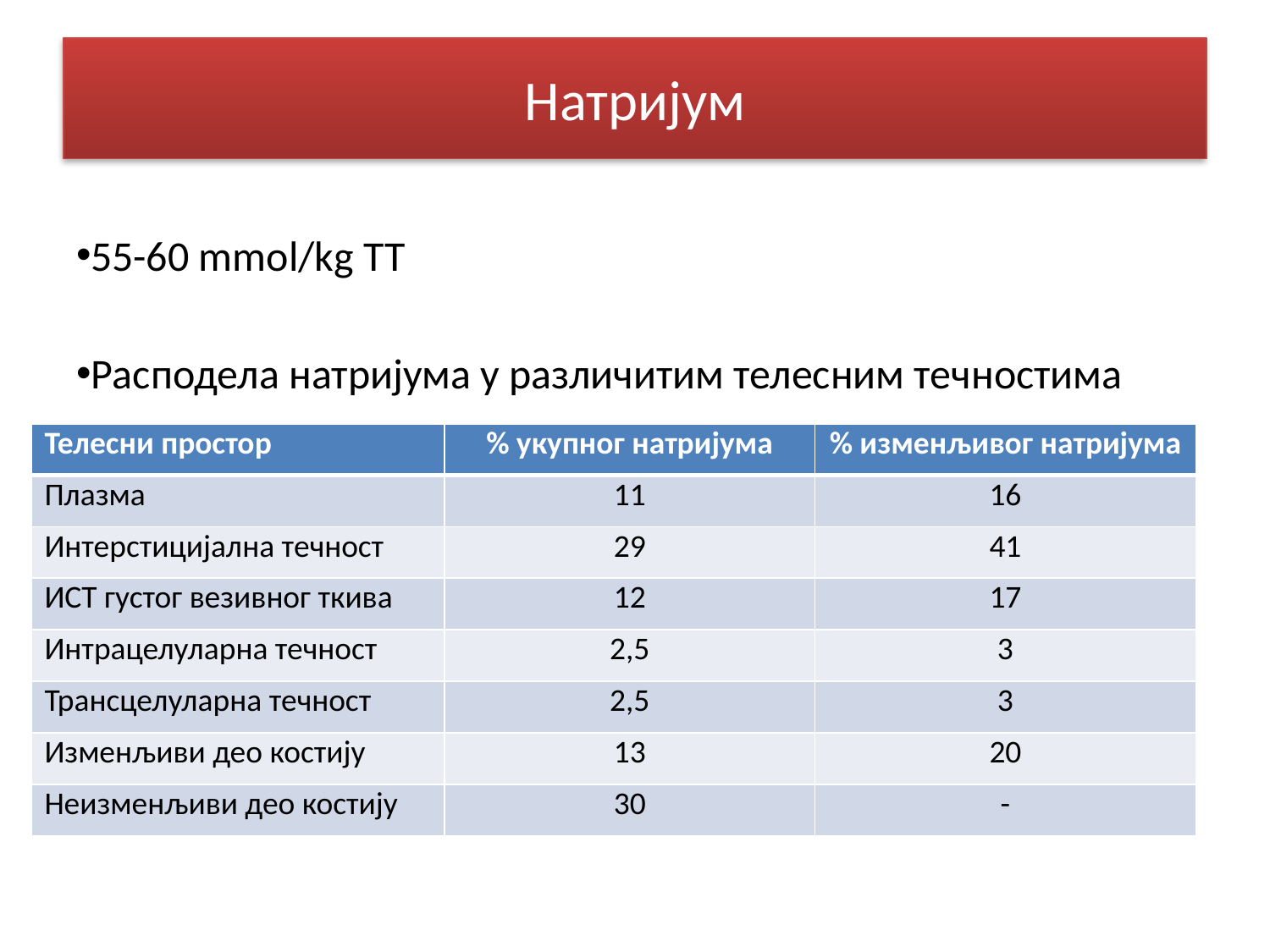

# Натријум
55-60 mmol/kg TT

Расподела натријума у различитим телесним течностима
| Телесни простор | % укупног натријума | % изменљивог натријума |
| --- | --- | --- |
| Плазма | 11 | 16 |
| Интерстицијална течност | 29 | 41 |
| ИСТ густог везивног ткива | 12 | 17 |
| Интрацелуларна течност | 2,5 | 3 |
| Трансцелуларна течност | 2,5 | 3 |
| Изменљиви део костију | 13 | 20 |
| Неизменљиви део костију | 30 | - |